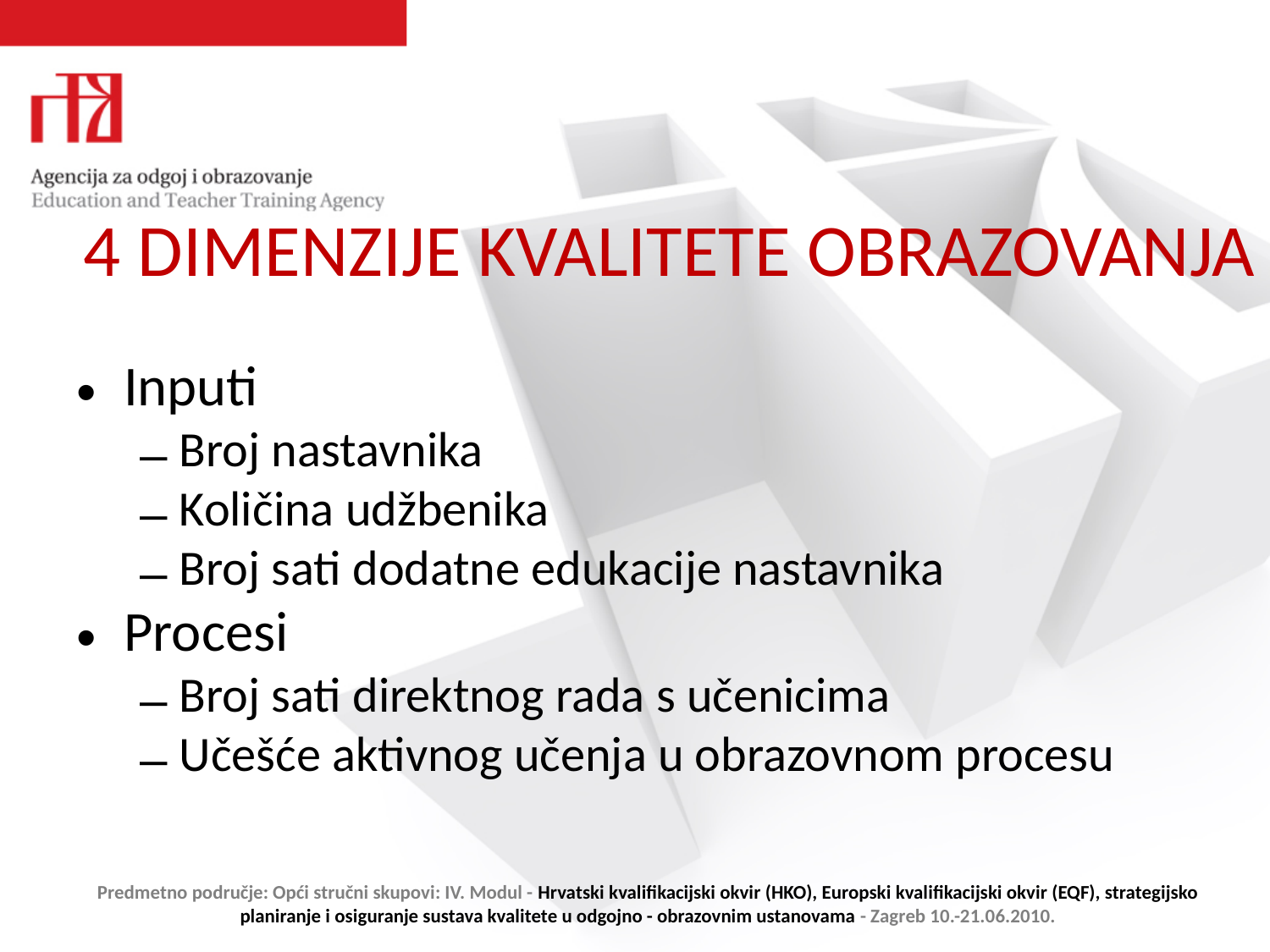

# 4 DIMENZIJE KVALITETE OBRAZOVANJA
Inputi
Broj nastavnika
Količina udžbenika
Broj sati dodatne edukacije nastavnika
Procesi
Broj sati direktnog rada s učenicima
Učešće aktivnog učenja u obrazovnom procesu